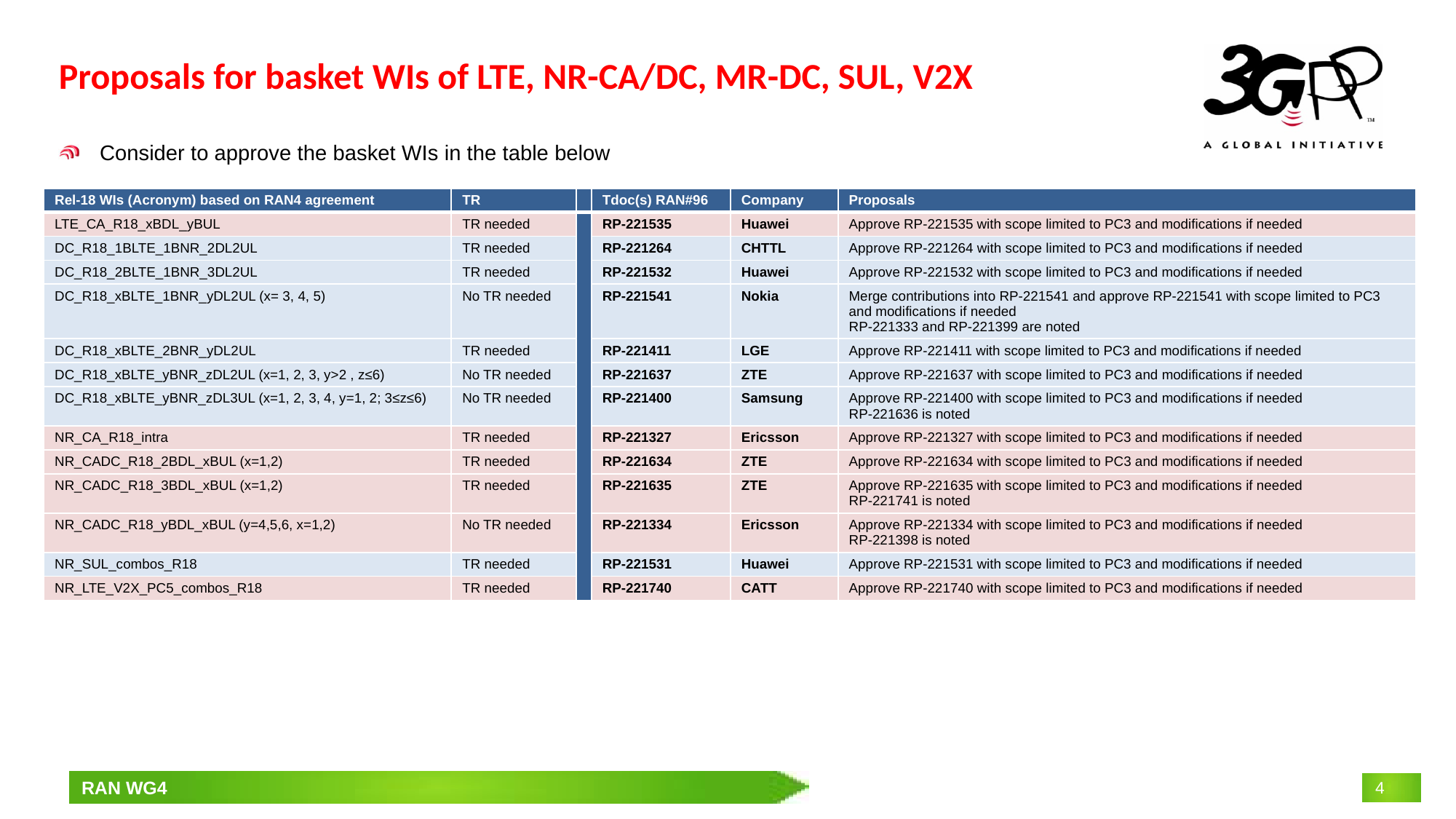

# Proposals for basket WIs of LTE, NR-CA/DC, MR-DC, SUL, V2X
Consider to approve the basket WIs in the table below
| Rel-18 WIs (Acronym) based on RAN4 agreement | TR |  | Tdoc(s) RAN#96 | Company | Proposals |
| --- | --- | --- | --- | --- | --- |
| LTE\_CA\_R18\_xBDL\_yBUL | TR needed |  | RP-221535 | Huawei | Approve RP-221535 with scope limited to PC3 and modifications if needed |
| DC\_R18\_1BLTE\_1BNR\_2DL2UL | TR needed |  | RP-221264 | CHTTL | Approve RP-221264 with scope limited to PC3 and modifications if needed |
| DC\_R18\_2BLTE\_1BNR\_3DL2UL | TR needed |  | RP-221532 | Huawei | Approve RP-221532 with scope limited to PC3 and modifications if needed |
| DC\_R18\_xBLTE\_1BNR\_yDL2UL (x= 3, 4, 5) | No TR needed |  | RP-221541 | Nokia | Merge contributions into RP-221541 and approve RP-221541 with scope limited to PC3 and modifications if needed RP-221333 and RP-221399 are noted |
| DC\_R18\_xBLTE\_2BNR\_yDL2UL | TR needed |  | RP-221411 | LGE | Approve RP-221411 with scope limited to PC3 and modifications if needed |
| DC\_R18\_xBLTE\_yBNR\_zDL2UL (x=1, 2, 3, y>2 , z≤6) | No TR needed |  | RP-221637 | ZTE | Approve RP-221637 with scope limited to PC3 and modifications if needed |
| DC\_R18\_xBLTE\_yBNR\_zDL3UL (x=1, 2, 3, 4, y=1, 2; 3≤z≤6) | No TR needed |  | RP-221400 | Samsung | Approve RP-221400 with scope limited to PC3 and modifications if needed RP-221636 is noted |
| NR\_CA\_R18\_intra | TR needed |  | RP-221327 | Ericsson | Approve RP-221327 with scope limited to PC3 and modifications if needed |
| NR\_CADC\_R18\_2BDL\_xBUL (x=1,2) | TR needed |  | RP-221634 | ZTE | Approve RP-221634 with scope limited to PC3 and modifications if needed |
| NR\_CADC\_R18\_3BDL\_xBUL (x=1,2) | TR needed |  | RP-221635 | ZTE | Approve RP-221635 with scope limited to PC3 and modifications if needed RP-221741 is noted |
| NR\_CADC\_R18\_yBDL\_xBUL (y=4,5,6, x=1,2) | No TR needed |  | RP-221334 | Ericsson | Approve RP-221334 with scope limited to PC3 and modifications if needed RP-221398 is noted |
| NR\_SUL\_combos\_R18 | TR needed |  | RP-221531 | Huawei | Approve RP-221531 with scope limited to PC3 and modifications if needed |
| NR\_LTE\_V2X\_PC5\_combos\_R18 | TR needed |  | RP-221740 | CATT | Approve RP-221740 with scope limited to PC3 and modifications if needed |